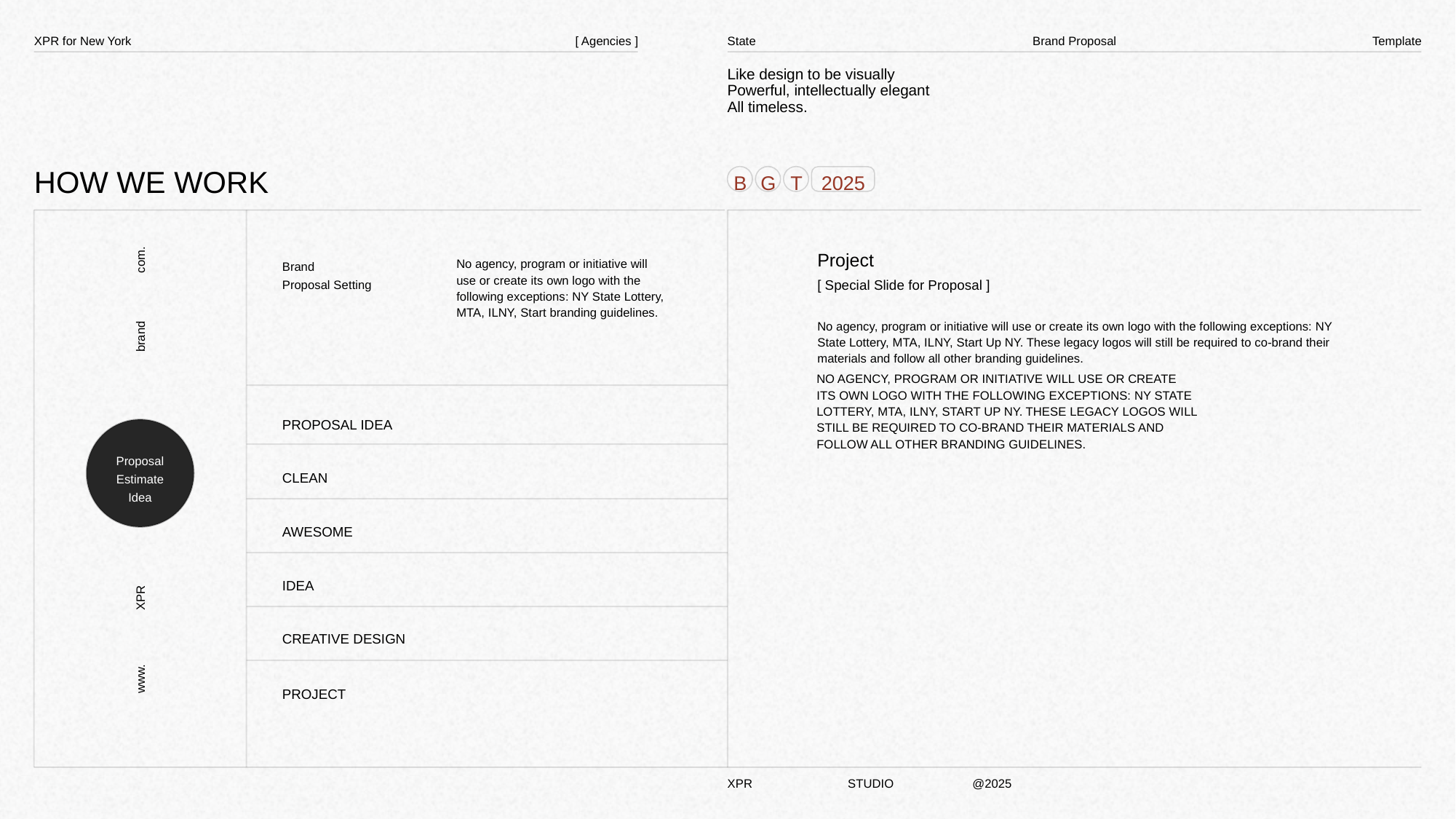

XPR for New York
[ Agencies ]
State
Brand Proposal
Template
Like design to be visually
Powerful, intellectually elegant
All timeless.
HOW WE WORK
2025
B
G
T

Project
No agency, program or initiative will use or create its own logo with the following exceptions: NY State Lottery, MTA, ILNY, Start branding guidelines.
Brand
Proposal Setting
[ Special Slide for Proposal ]
com.
No agency, program or initiative will use or create its own logo with the following exceptions: NY State Lottery, MTA, ILNY, Start Up NY. These legacy logos will still be required to co-brand their materials and follow all other branding guidelines.
brand
NO AGENCY, PROGRAM OR INITIATIVE WILL USE OR CREATE ITS OWN LOGO WITH THE FOLLOWING EXCEPTIONS: NY STATE LOTTERY, MTA, ILNY, START UP NY. THESE LEGACY LOGOS WILL STILL BE REQUIRED TO CO-BRAND THEIR MATERIALS AND FOLLOW ALL OTHER BRANDING GUIDELINES.
PROPOSAL IDEA

Proposal
Estimate Idea
Proposal
Estimate Idea
CLEAN
AWESOME

XPR
IDEA
CREATIVE DESIGN
www.
PROJECT
XPR
STUDIO
@2025